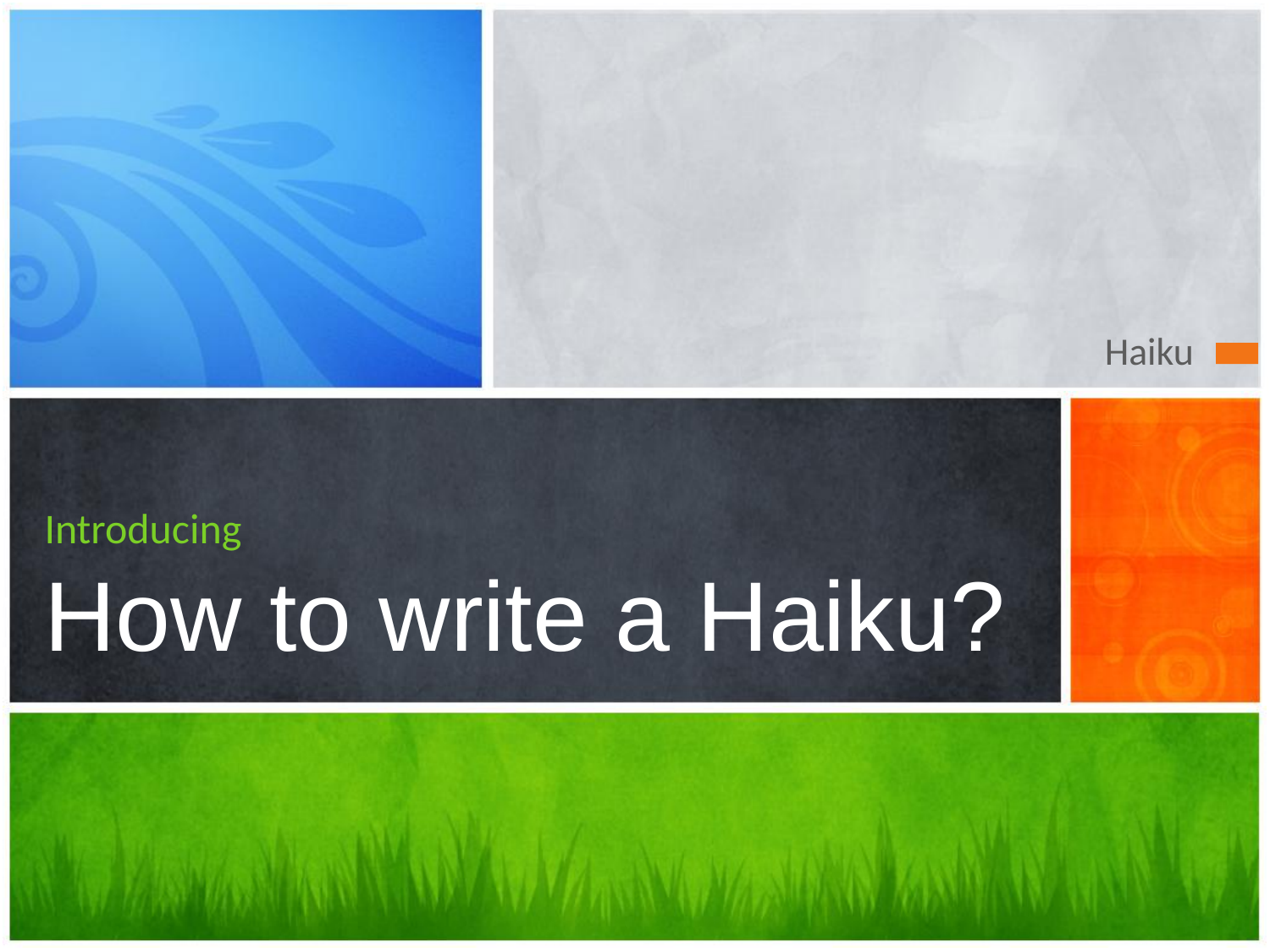

Haiku
# Introducing How to write a Haiku?